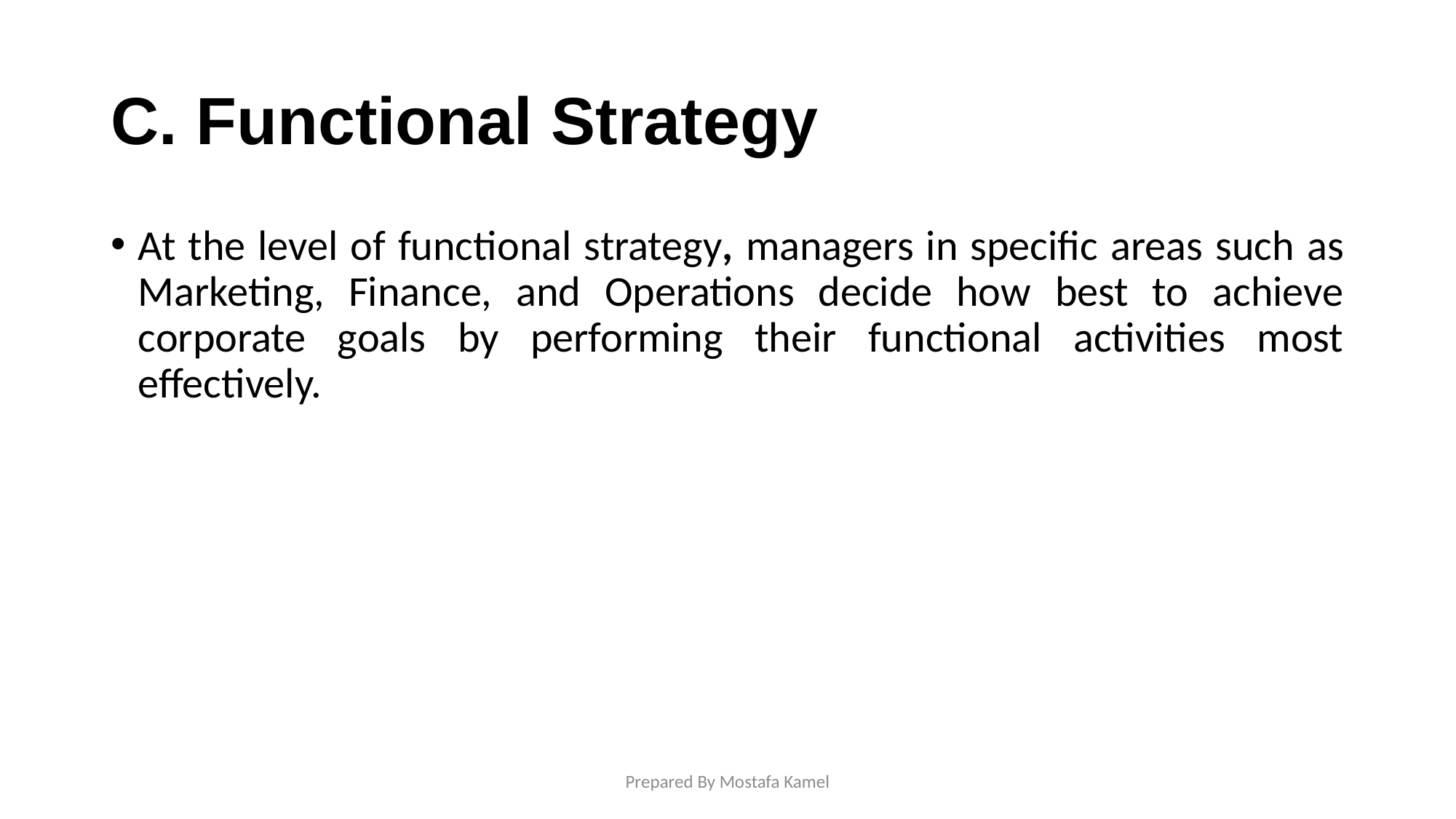

# C. Functional Strategy
At the level of functional strategy, managers in specific areas such as Marketing, Finance, and Operations decide how best to achieve corporate goals by performing their functional activities most effectively.
Prepared By Mostafa Kamel